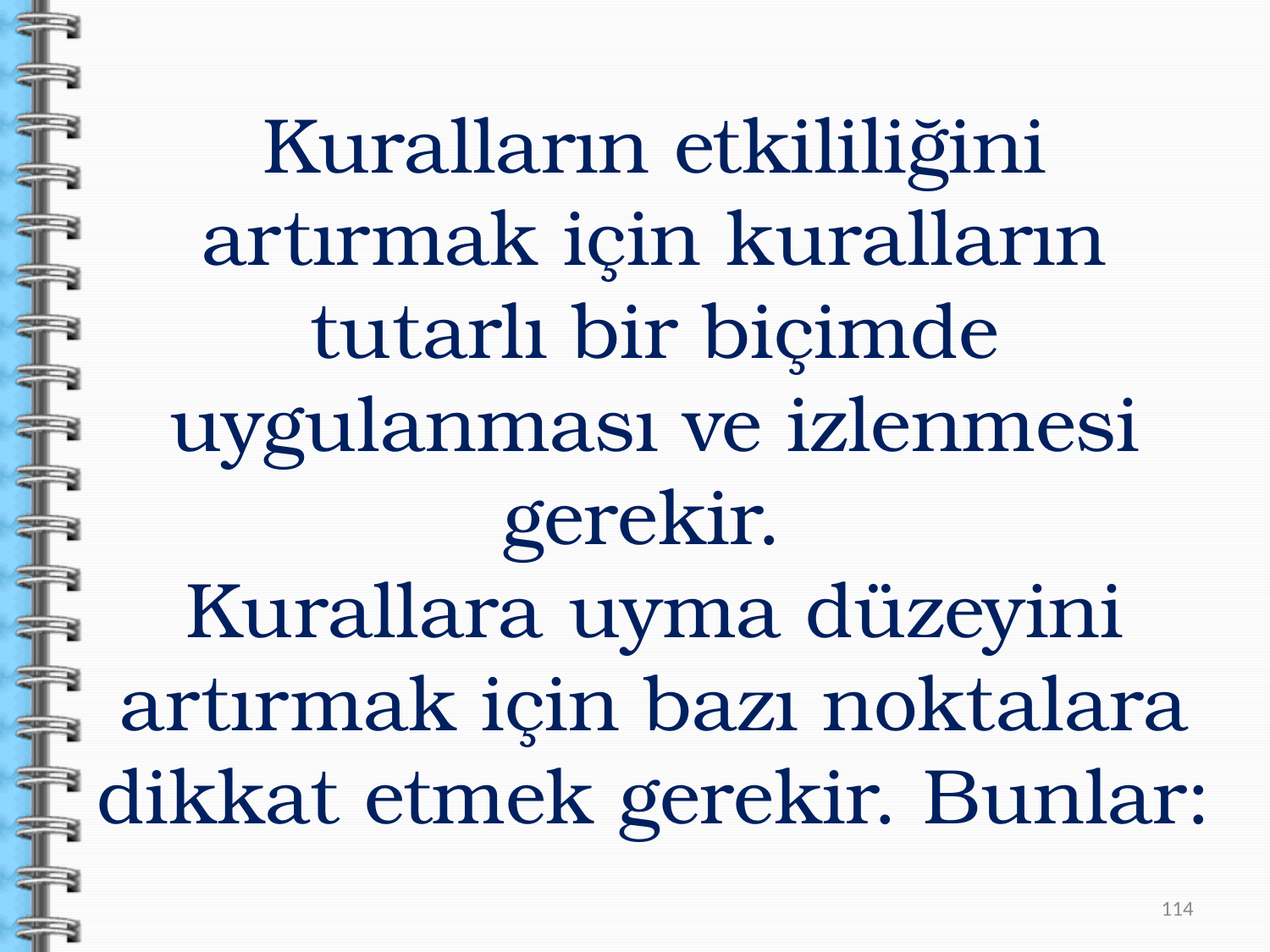

Kuralların etkililiğini artırmak için kuralların tutarlı bir biçimde uygulanması ve izlenmesi gerekir.
Kurallara uyma düzeyini artırmak için bazı noktalara dikkat etmek gerekir. Bunlar:
114